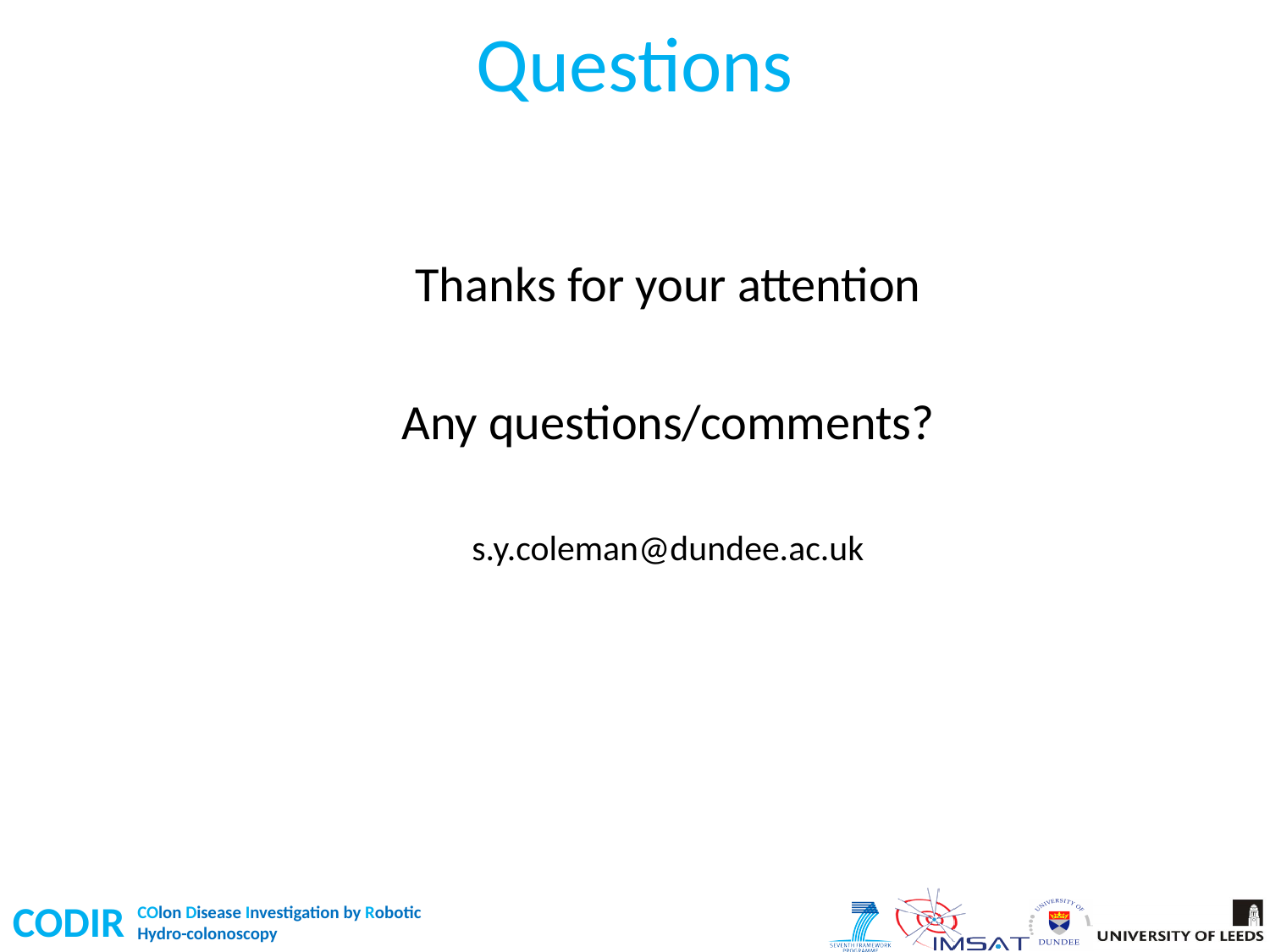

# Questions
Thanks for your attention

Any questions/comments?

s.y.coleman@dundee.ac.uk